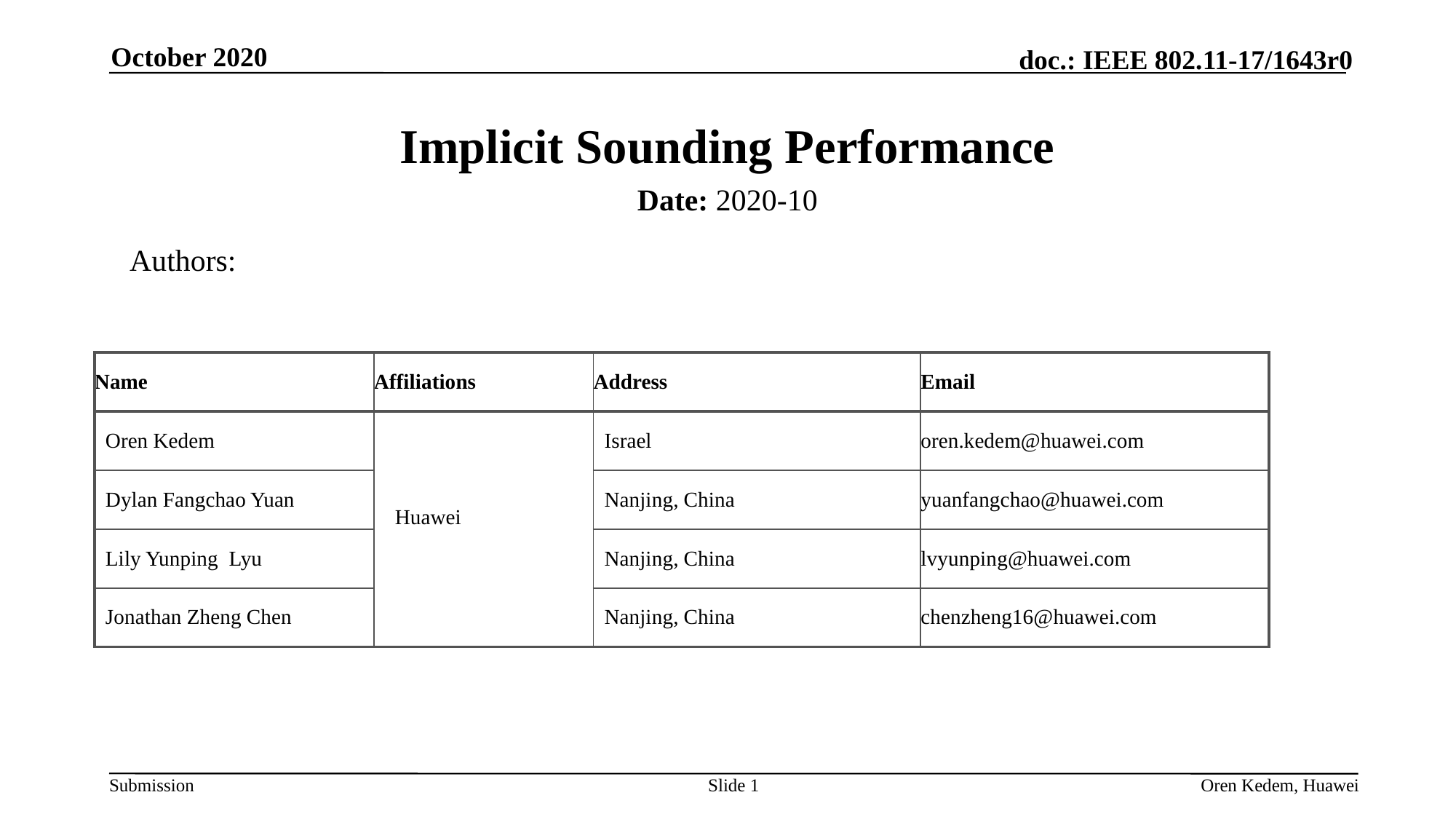

October 2020
# Implicit Sounding Performance
Date: 2020-10
Authors:
| Name | Affiliations | Address | Email |
| --- | --- | --- | --- |
| Oren Kedem | Huawei | Israel | oren.kedem@huawei.com |
| Dylan Fangchao Yuan |  | Nanjing, China | yuanfangchao@huawei.com |
| Lily Yunping Lyu |  | Nanjing, China | lvyunping@huawei.com |
| Jonathan Zheng Chen |  | Nanjing, China | chenzheng16@huawei.com |
Slide 1
Oren Kedem, Huawei